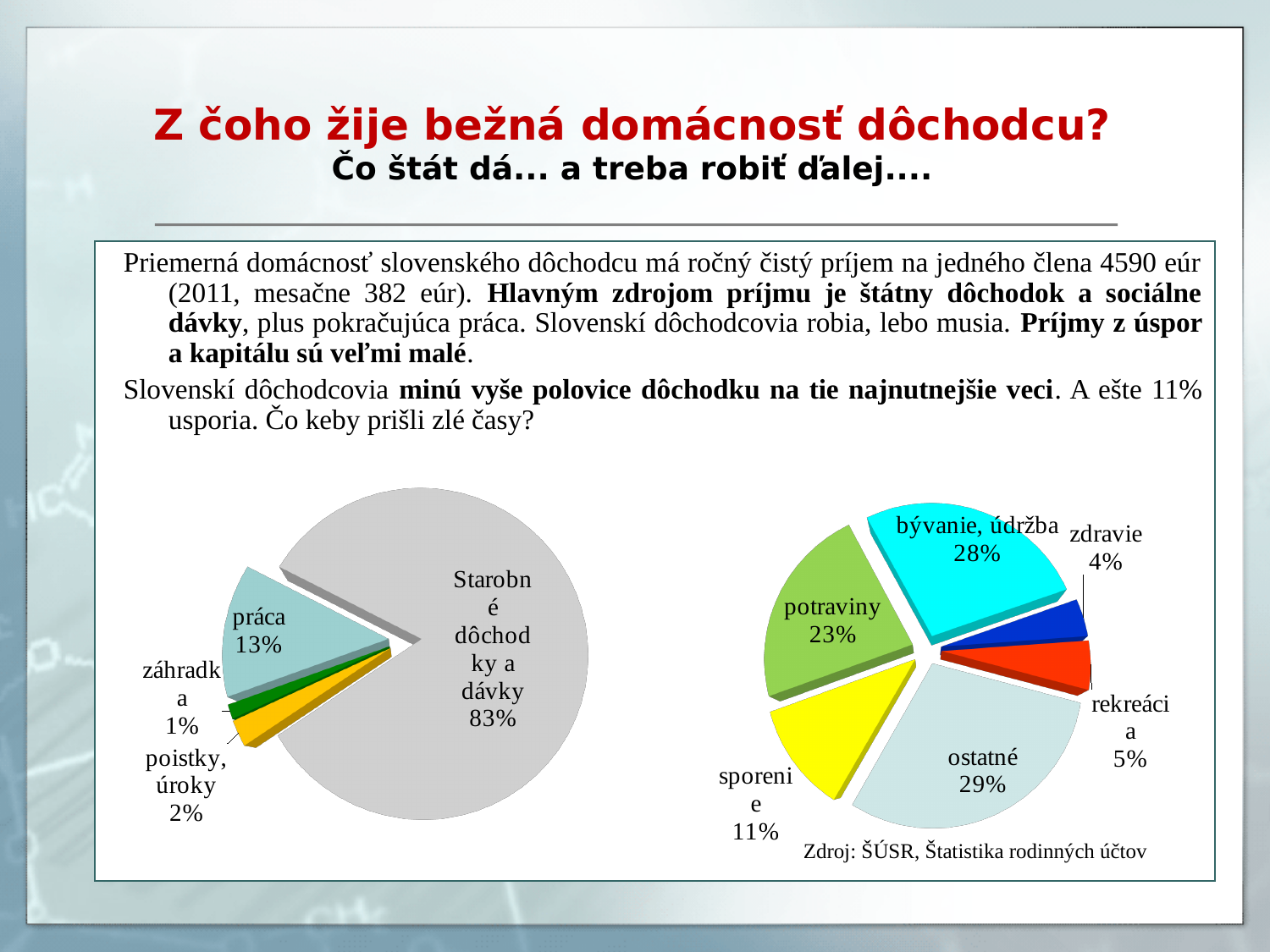

# Z čoho žije bežná domácnosť dôchodcu? Čo štát dá... a treba robiť ďalej....
Priemerná domácnosť slovenského dôchodcu má ročný čistý príjem na jedného člena 4590 eúr (2011, mesačne 382 eúr). Hlavným zdrojom príjmu je štátny dôchodok a sociálne dávky, plus pokračujúca práca. Slovenskí dôchodcovia robia, lebo musia. Príjmy z úspor a kapitálu sú veľmi malé.
Slovenskí dôchodcovia minú vyše polovice dôchodku na tie najnutnejšie veci. A ešte 11% usporia. Čo keby prišli zlé časy?

[unsupported chart]

[unsupported chart]

Zdroj: ŠÚSR, Štatistika rodinných účtov